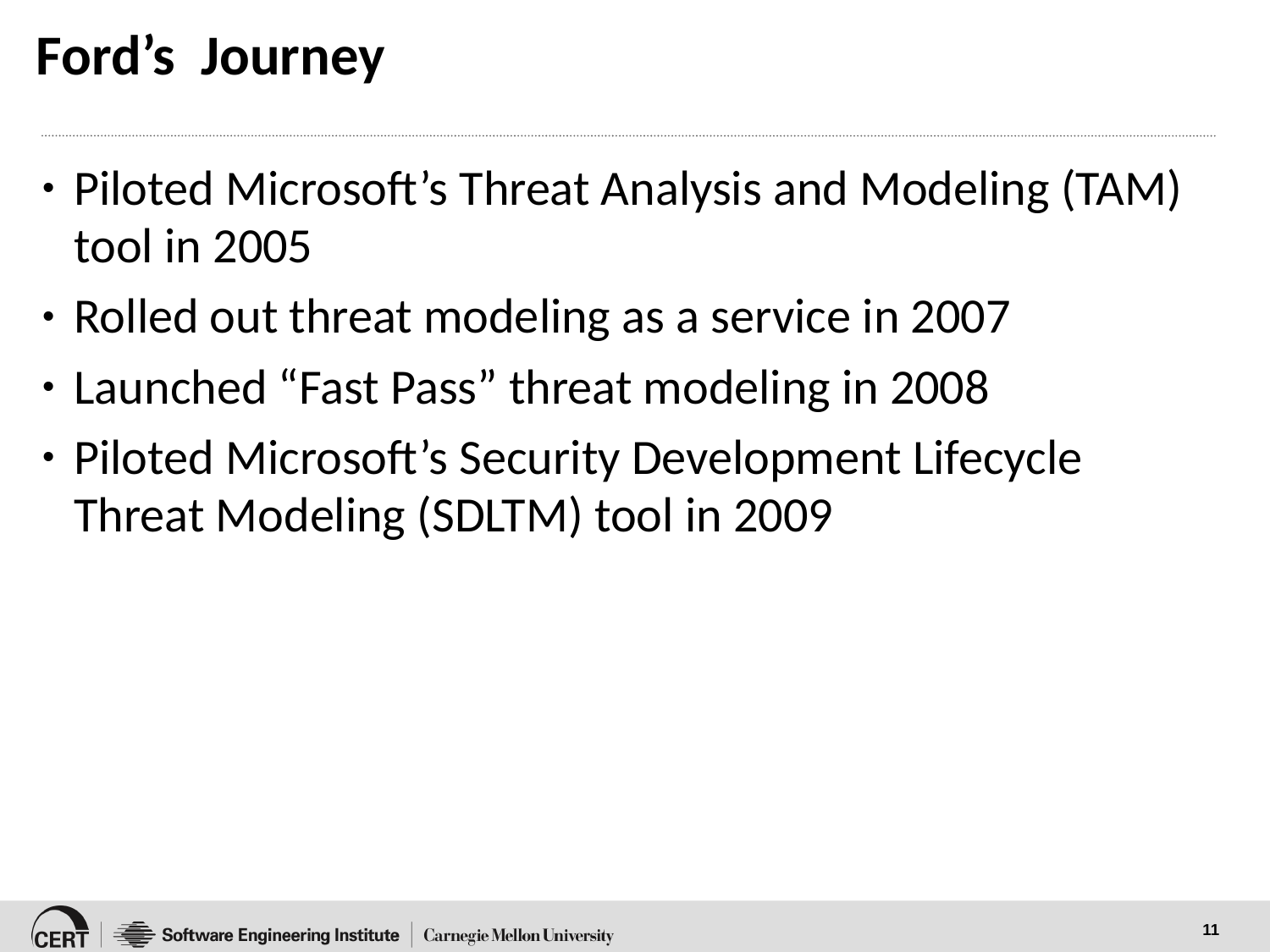

# Ford’s  Journey
Piloted Microsoft’s Threat Analysis and Modeling (TAM) tool in 2005
Rolled out threat modeling as a service in 2007
Launched “Fast Pass” threat modeling in 2008
Piloted Microsoft’s Security Development Lifecycle Threat Modeling (SDLTM) tool in 2009